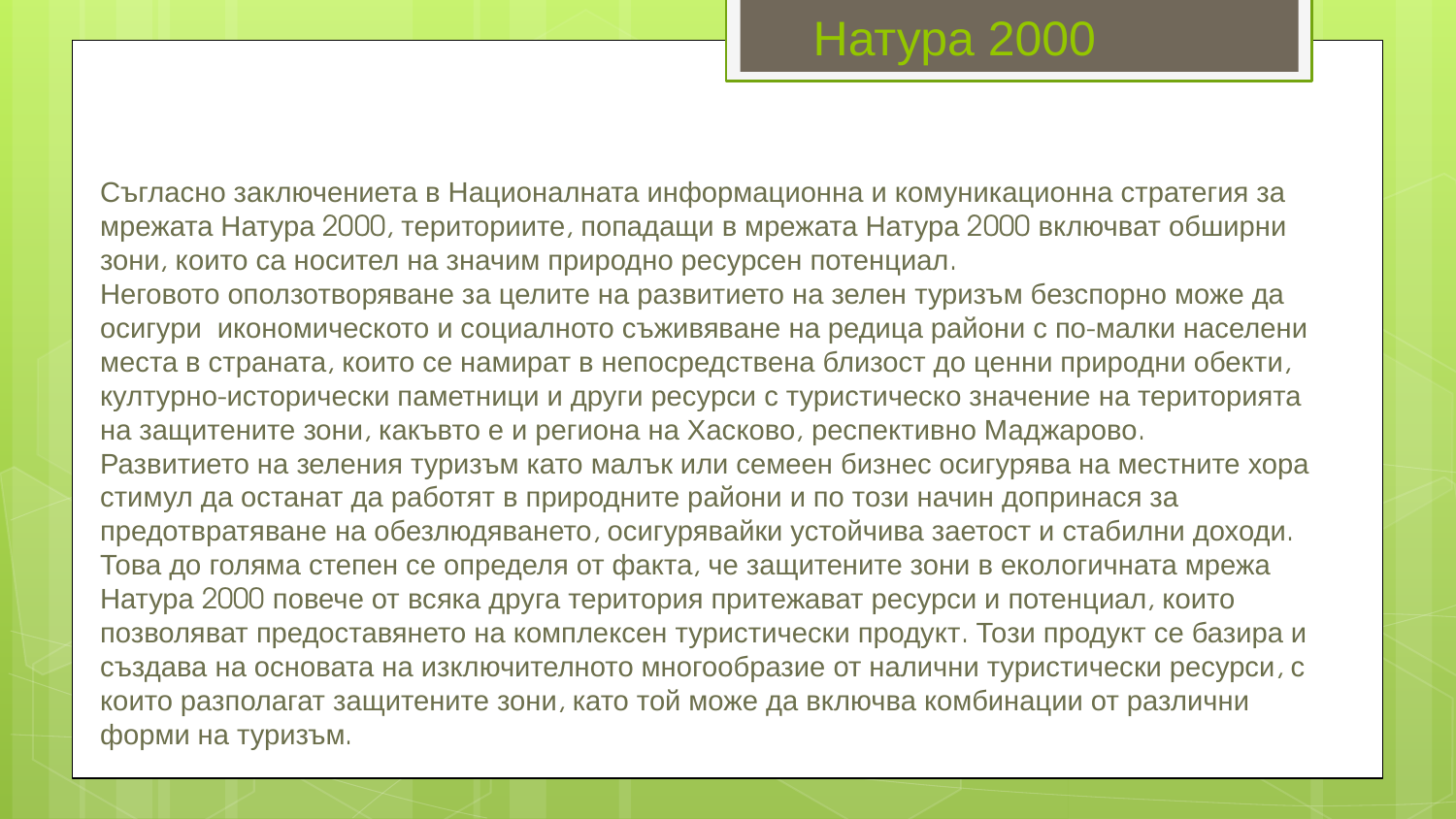

Натура 2000
# Съгласно заключениета в Националната информационна и комуникационна стратегия за мрежата Натура 2000, териториите, попадащи в мрежата Натура 2000 включват обширни зони, които са носител на значим природно ресурсен потенциал. Неговото оползотворяване за целите на развитието на зелен туризъм безспорно може да осигури  икономическото и социалното съживяване на редица райони с по-малки населени места в страната, които се намират в непосредствена близост до ценни природни обекти, културно-исторически паметници и други ресурси с туристическо значение на територията на защитените зони, какъвто е и региона на Хасково, респективно Маджарово. Развитието на зеления туризъм като малък или семеен бизнес осигурява на местните хора стимул да останат да работят в природните райони и по този начин допринася за предотвратяване на обезлюдяването, осигурявайки устойчива заетост и стабилни доходи. Това до голяма степен се определя от факта, че защитените зони в екологичната мрежа Натура 2000 повече от всяка друга територия притежават ресурси и потенциал, които позволяват предоставянето на комплексен туристически продукт. Този продукт се базира и създава на основата на изключителното многообразие от налични туристически ресурси, с които разполагат защитените зони, като той може да включва комбинации от различни форми на туризъм.